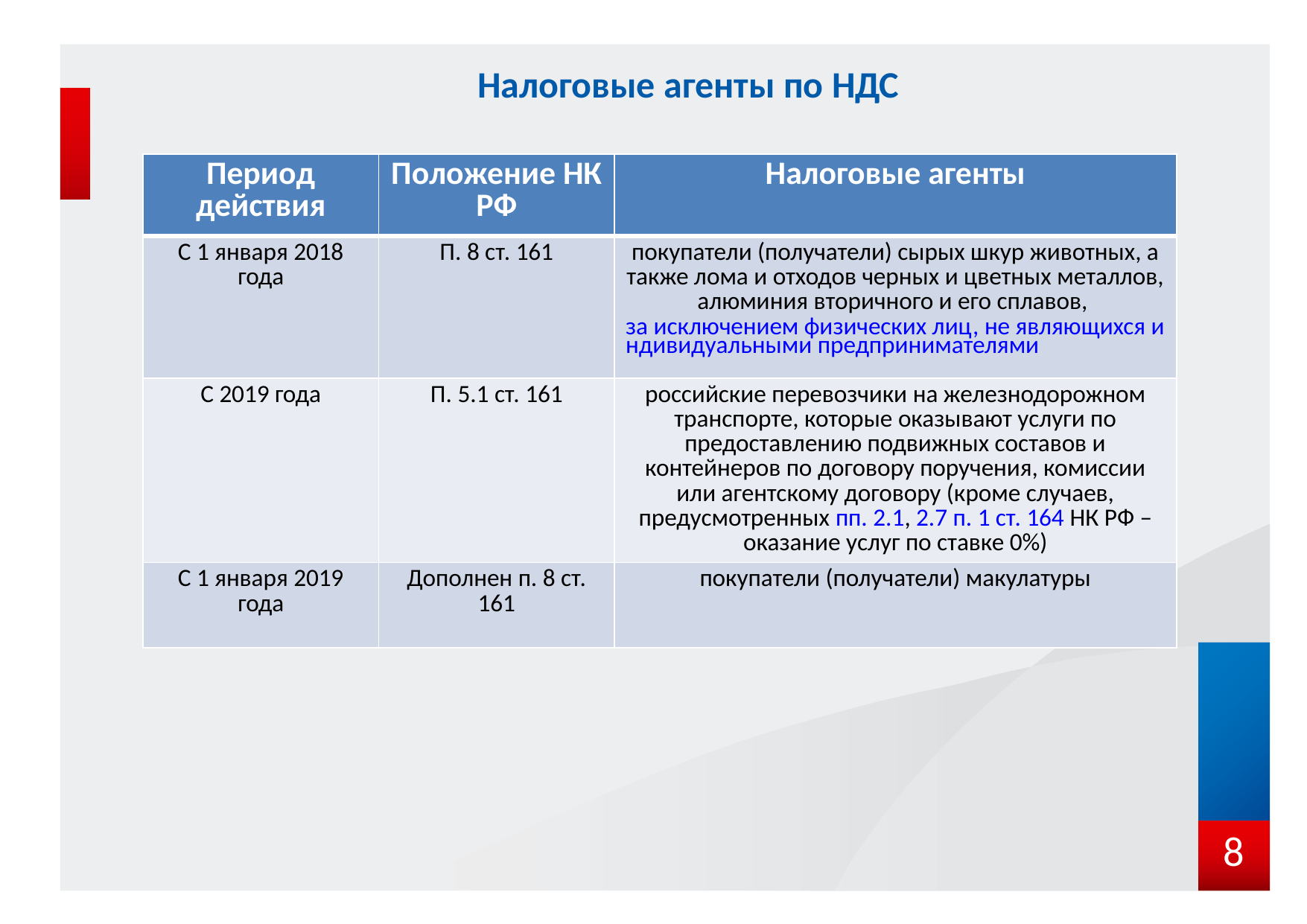

# Налоговые агенты по НДС
| Период действия | Положение НК РФ | Налоговые агенты |
| --- | --- | --- |
| С 1 января 2018 года | П. 8 ст. 161 | покупатели (получатели) сырых шкур животных, а также лома и отходов черных и цветных металлов, алюминия вторичного и его сплавов, за исключением физических лиц, не являющихся индивидуальными предпринимателями |
| С 2019 года | П. 5.1 ст. 161 | российские перевозчики на железнодорожном транспорте, которые оказывают услуги по предоставлению подвижных составов и контейнеров по договору поручения, комиссии или агентскому договору (кроме случаев, предусмотренных пп. 2.1, 2.7 п. 1 ст. 164 НК РФ – оказание услуг по ставке 0%) |
| С 1 января 2019 года | Дополнен п. 8 ст. 161 | покупатели (получатели) макулатуры |
8